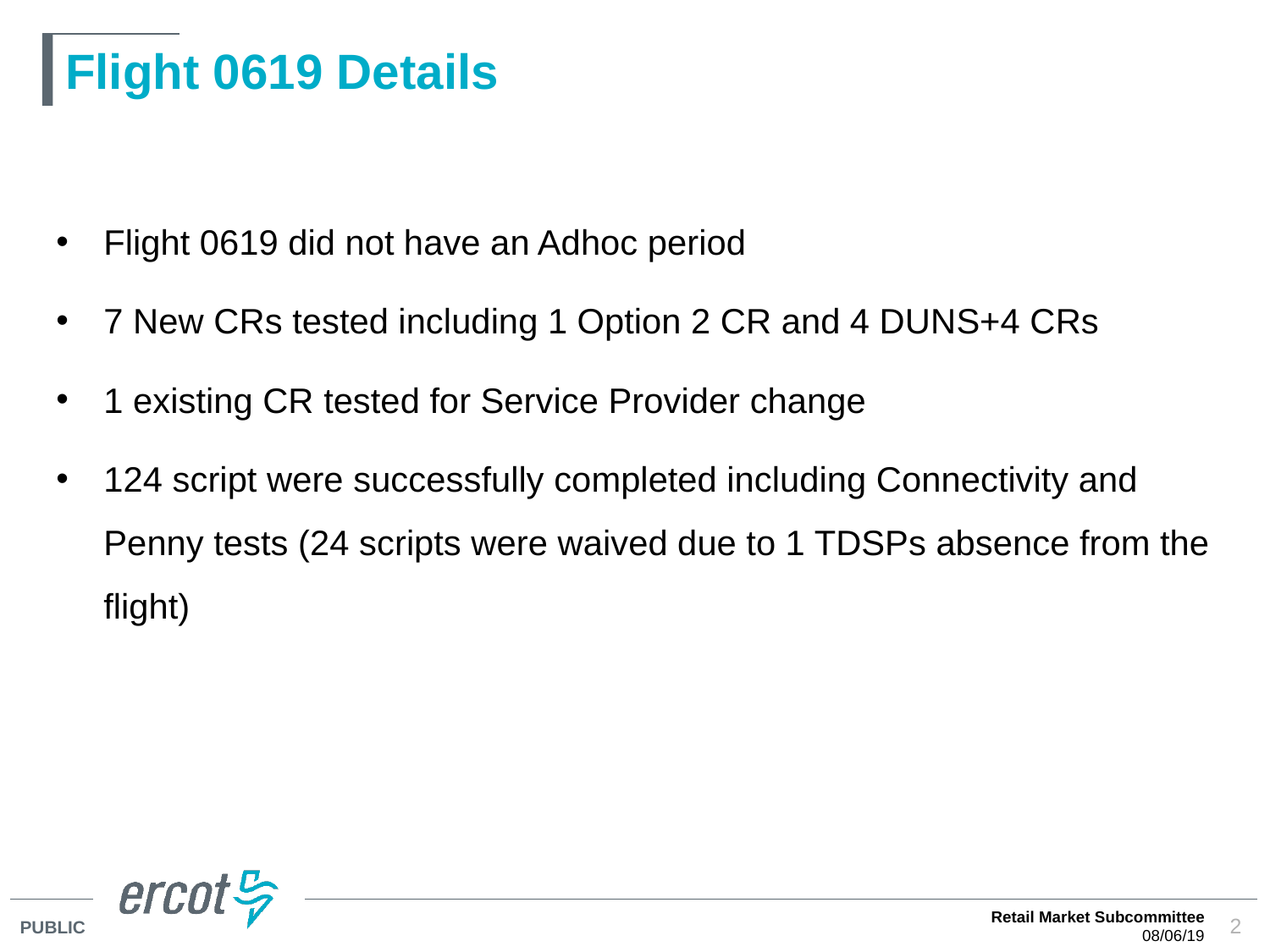

# Flight 0619 Details
Flight 0619 did not have an Adhoc period
7 New CRs tested including 1 Option 2 CR and 4 DUNS+4 CRs
1 existing CR tested for Service Provider change
124 script were successfully completed including Connectivity and Penny tests (24 scripts were waived due to 1 TDSPs absence from the flight)

Retail Market Subcommittee
08/06/19
2